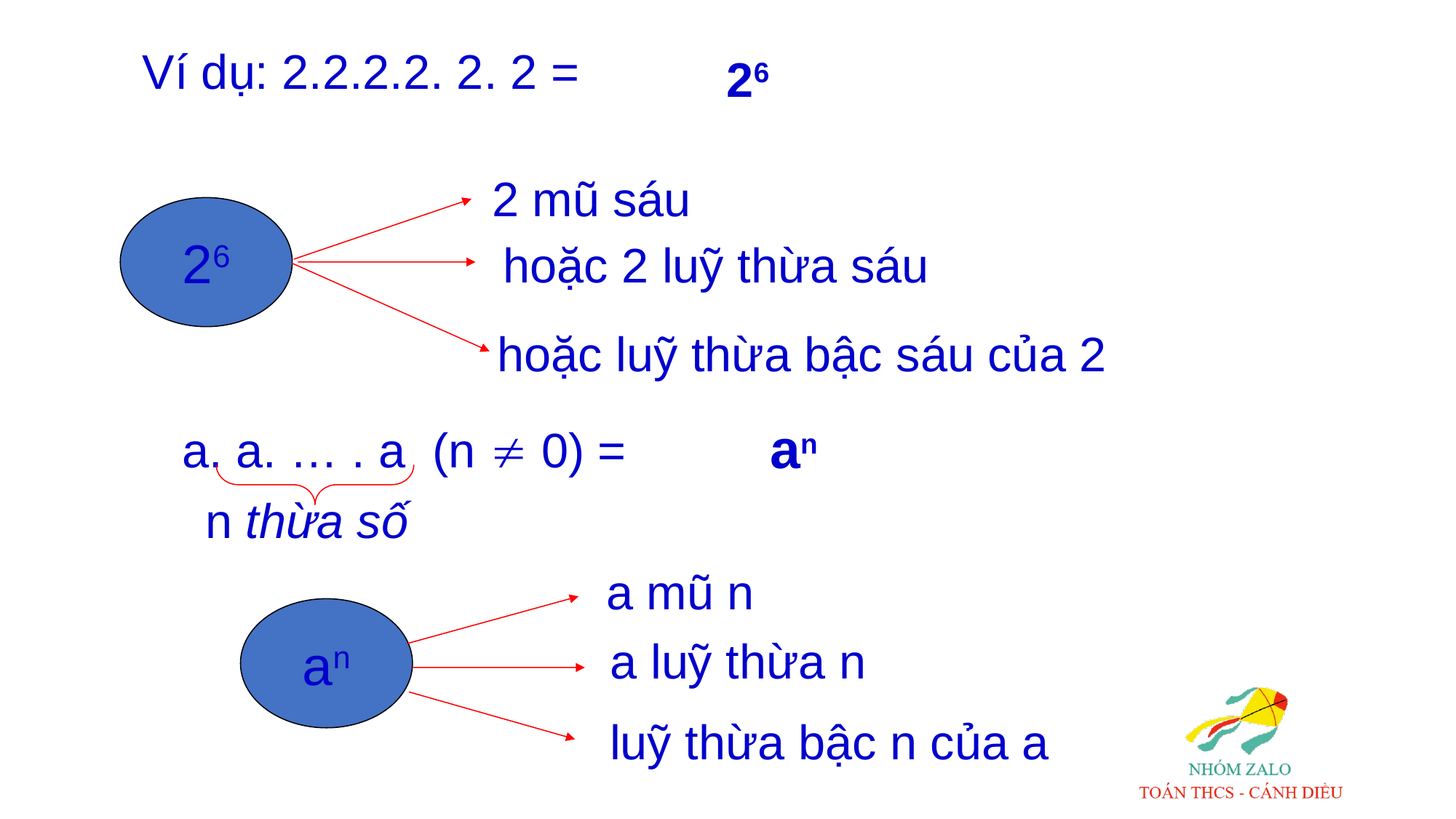

Ví dụ: 2.2.2.2. 2. 2 =
26
2 mũ sáu
26

hoặc 2 luỹ thừa sáu

hoặc luỹ thừa bậc sáu của 2
an

a. a. … . a  (n ≠ 0) =
n thừa số
a mũ n

an
a luỹ thừa n

luỹ thừa bậc n của a